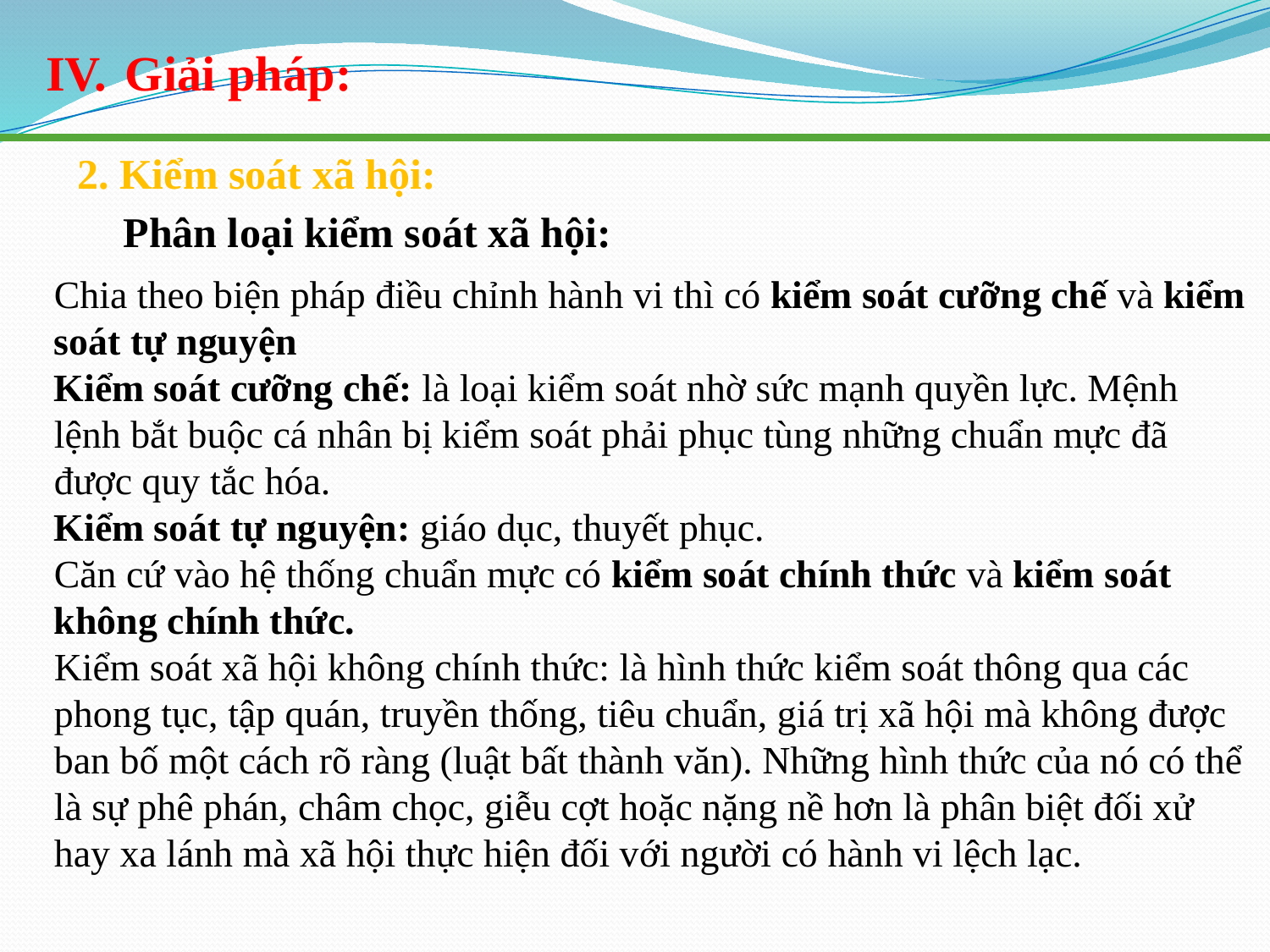

Giải pháp:
2. Kiểm soát xã hội:
Phân loại kiểm soát xã hội:
Chia theo biện pháp điều chỉnh hành vi thì có kiểm soát cưỡng chế và kiểm soát tự nguyện
Kiểm soát cưỡng chế: là loại kiểm soát nhờ sức mạnh quyền lực. Mệnh lệnh bắt buộc cá nhân bị kiểm soát phải phục tùng những chuẩn mực đã được quy tắc hóa.
Kiểm soát tự nguyện: giáo dục, thuyết phục.
Căn cứ vào hệ thống chuẩn mực có kiểm soát chính thức và kiểm soát không chính thức.
Kiểm soát xã hội không chính thức: là hình thức kiểm soát thông qua các phong tục, tập quán, truyền thống, tiêu chuẩn, giá trị xã hội mà không được ban bố một cách rõ ràng (luật bất thành văn). Những hình thức của nó có thể là sự phê phán, châm chọc, giễu cợt hoặc nặng nề hơn là phân biệt đối xử hay xa lánh mà xã hội thực hiện đối với người có hành vi lệch lạc.